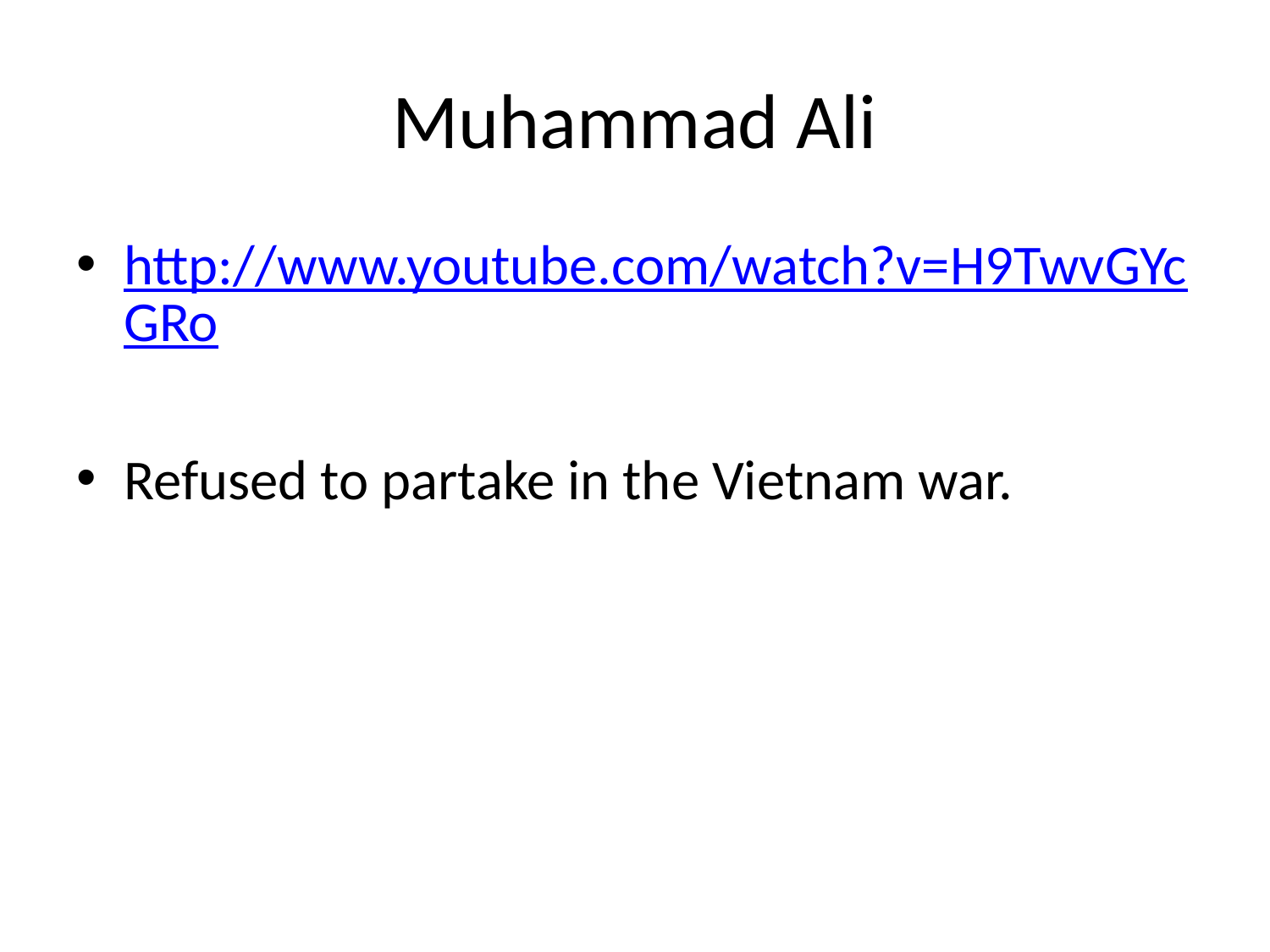

# Muhammad Ali
http://www.youtube.com/watch?v=H9TwvGYcGRo

Refused to partake in the Vietnam war.